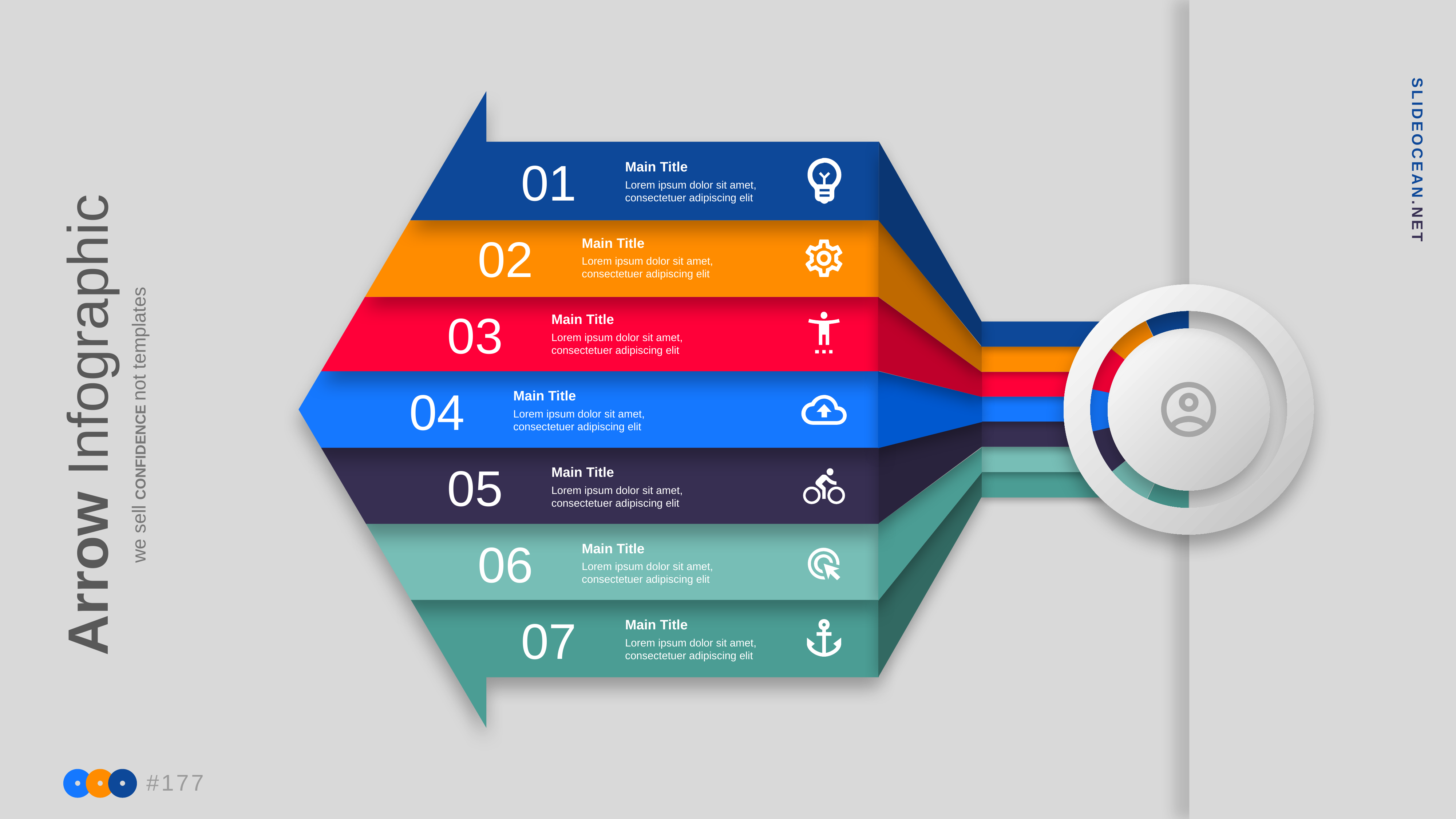

01
Main Title
Lorem ipsum dolor sit amet, consectetuer adipiscing elit

02
Main Title
Lorem ipsum dolor sit amet, consectetuer adipiscing elit

03
Main Title
Lorem ipsum dolor sit amet, consectetuer adipiscing elit

04
Main Title
Lorem ipsum dolor sit amet, consectetuer adipiscing elit

Arrow Infographic

we sell CONFIDENCE not templates

05
Main Title
Lorem ipsum dolor sit amet, consectetuer adipiscing elit

06
Main Title
Lorem ipsum dolor sit amet, consectetuer adipiscing elit

07
Main Title
Lorem ipsum dolor sit amet, consectetuer adipiscing elit

#177